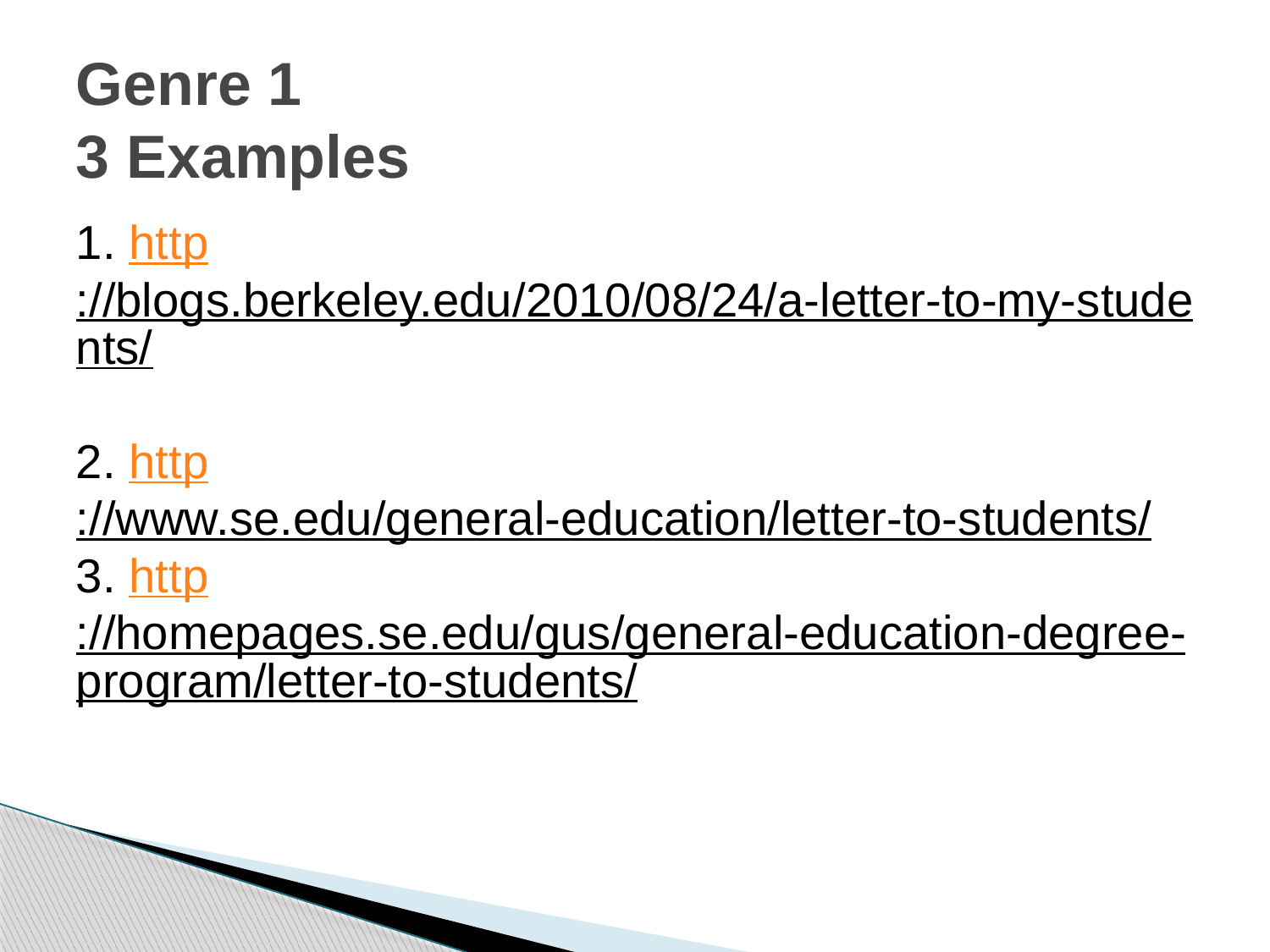

# Genre 1 3 Examples
1. http://blogs.berkeley.edu/2010/08/24/a-letter-to-my-students/
2. http://www.se.edu/general-education/letter-to-students/
3. http://homepages.se.edu/gus/general-education-degree-program/letter-to-students/